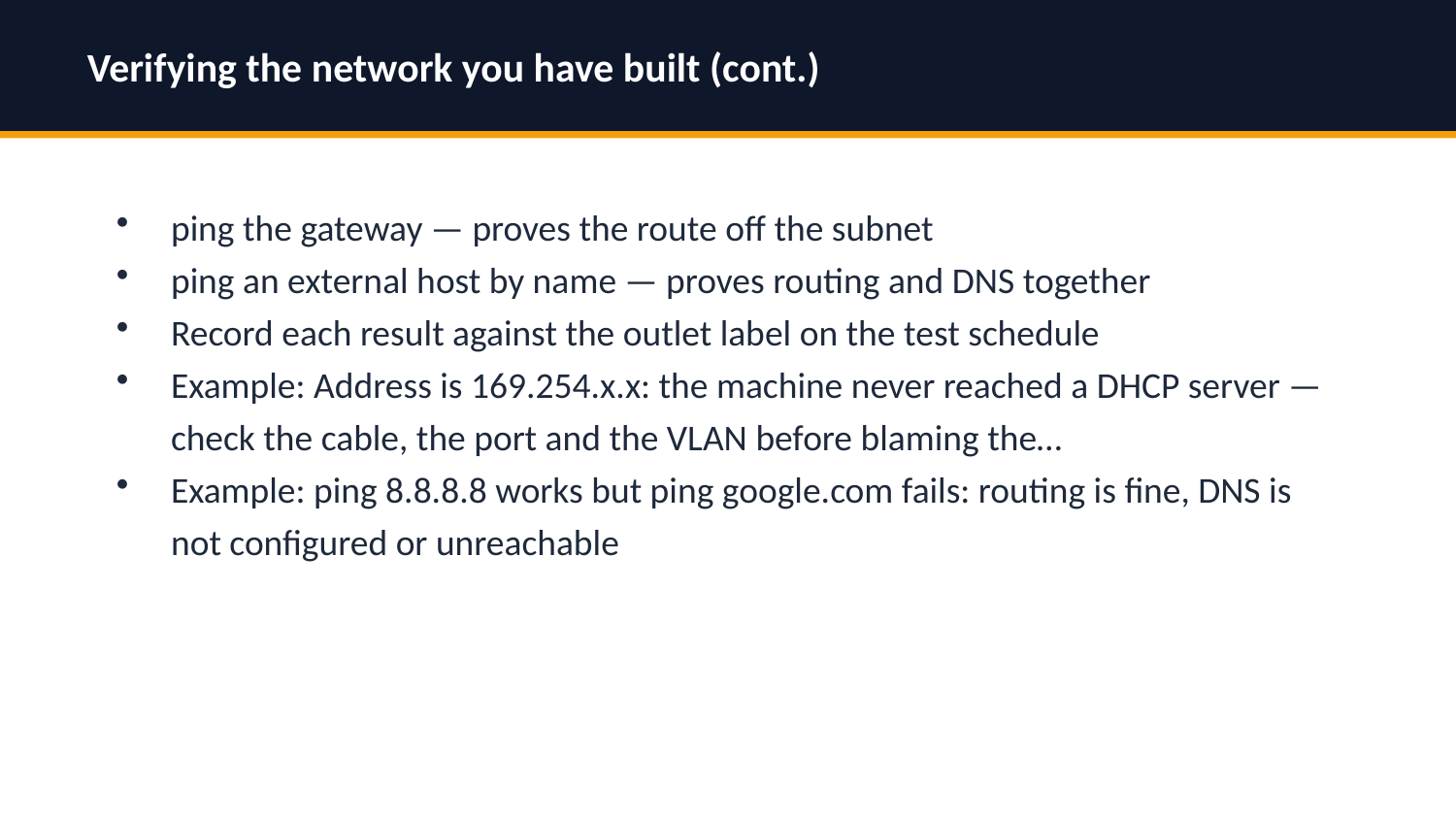

Verifying the network you have built (cont.)

ping the gateway — proves the route off the subnet
ping an external host by name — proves routing and DNS together
Record each result against the outlet label on the test schedule
Example: Address is 169.254.x.x: the machine never reached a DHCP server — check the cable, the port and the VLAN before blaming the…
Example: ping 8.8.8.8 works but ping google.com fails: routing is fine, DNS is not configured or unreachable